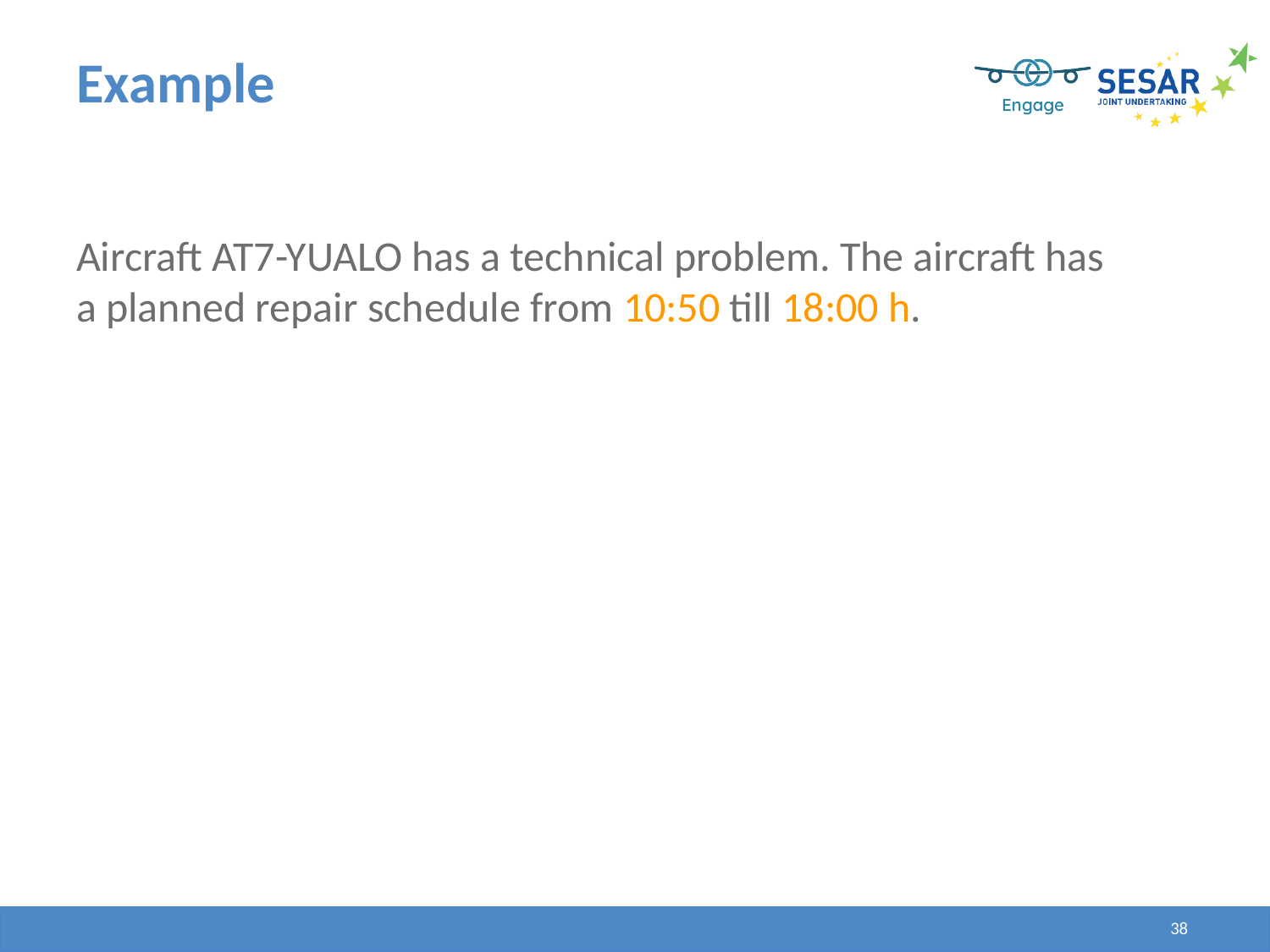

# Example
Aircraft AT7-YUALO has a technical problem. The aircraft has a planned repair schedule from 10:50 till 18:00 h.

38